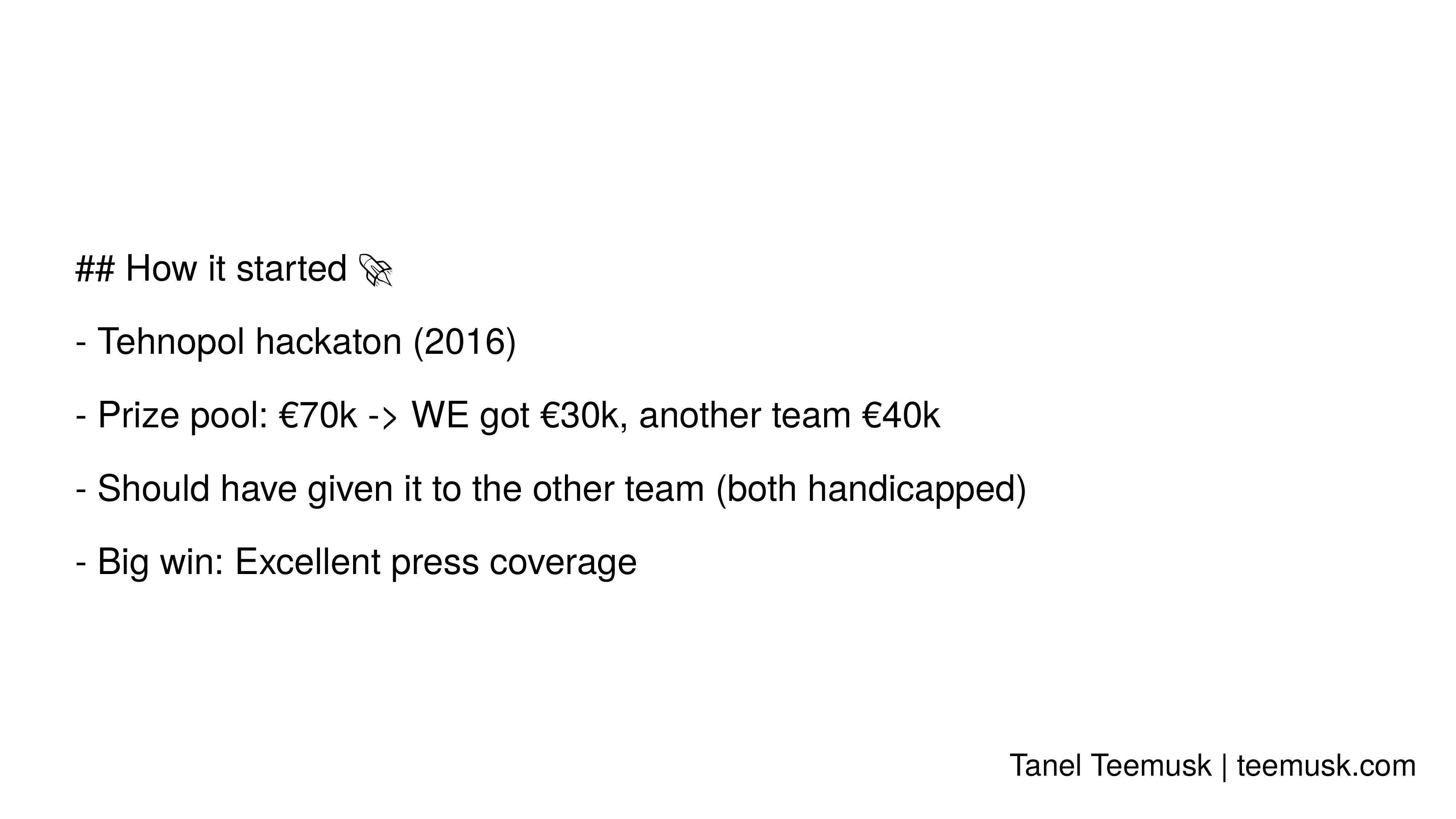

## How it started 🚀
- Tehnopol hackaton (2016)
- Prize pool: €70k -> WE got €30k, another team €40k
- Should have given it to the other team (both handicapped)
- Big win: Excellent press coverage
Tanel Teemusk | teemusk.com